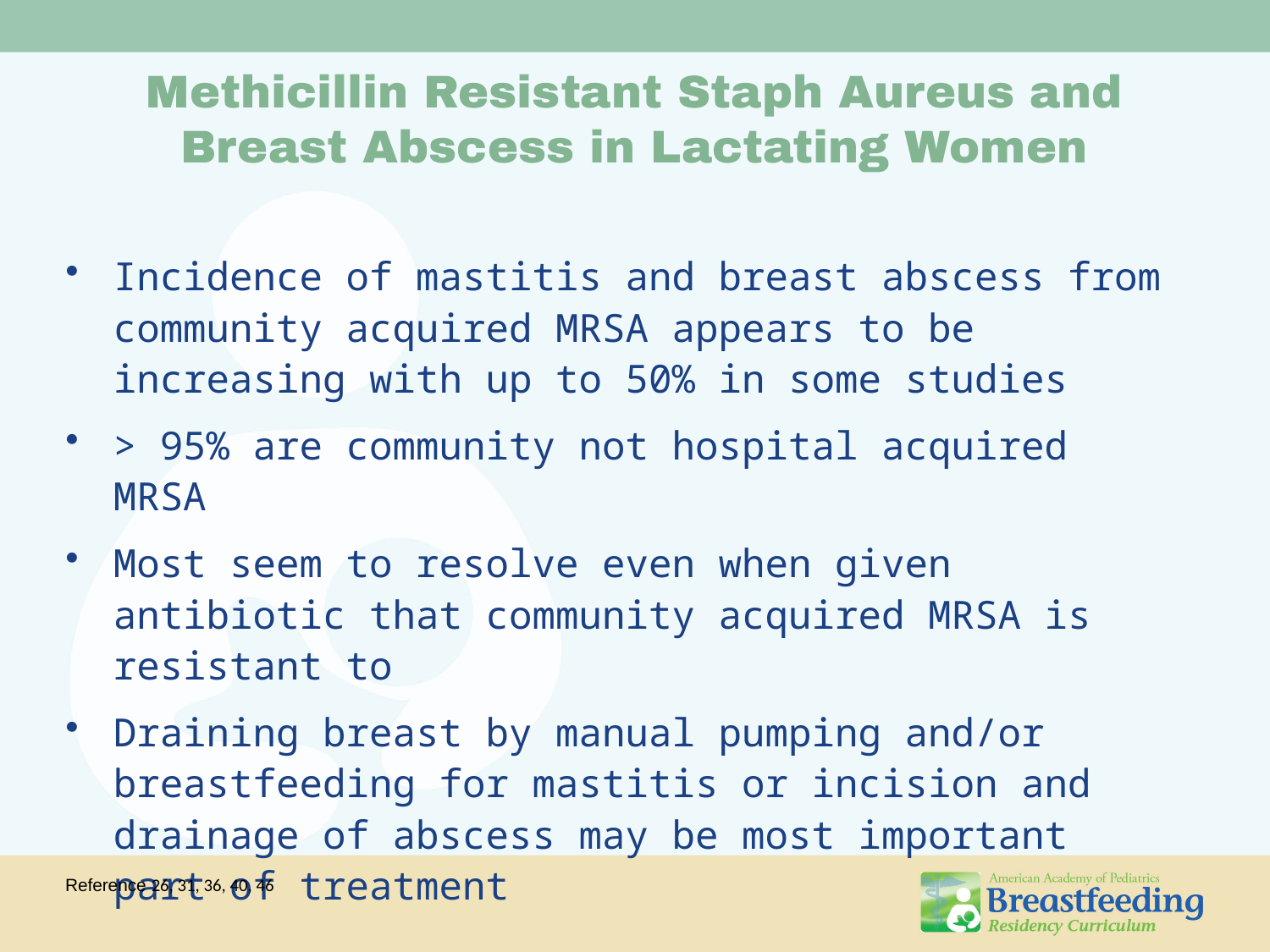

# Methicillin Resistant Staph Aureus and Breast Abscess in Lactating Women
Incidence of mastitis and breast abscess from community acquired MRSA appears to be increasing with up to 50% in some studies
> 95% are community not hospital acquired MRSA
Most seem to resolve even when given antibiotic that community acquired MRSA is resistant to
Draining breast by manual pumping and/or  breastfeeding for mastitis or incision and drainage of abscess may be most important part of treatment
Reference 26, 31, 36, 40, 46